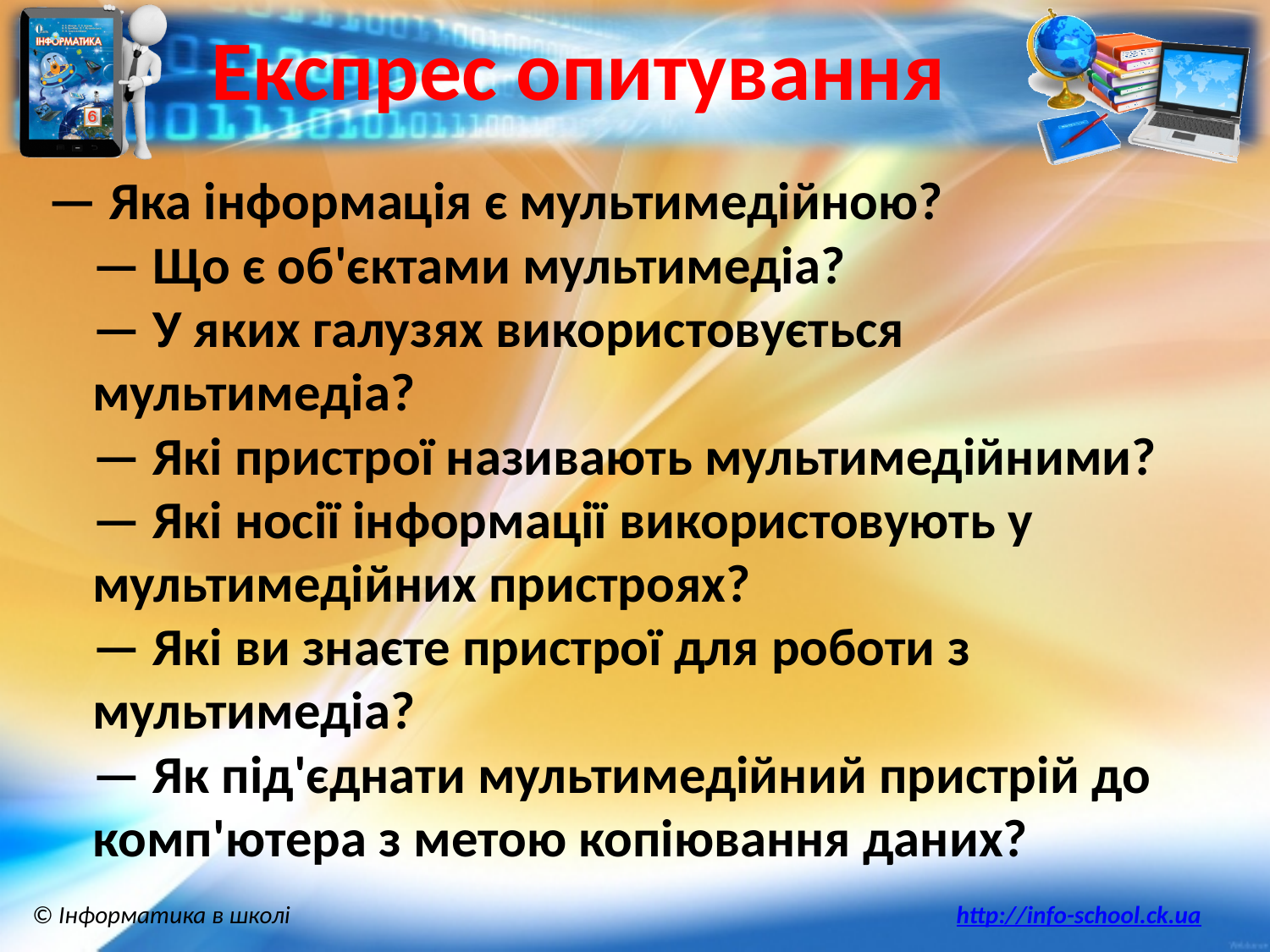

# Експрес опитування
— Яка інформація є мультимедійною?
— Що є об'єктами мультимедіа?
— У яких галузях використовується мультимедіа?
— Які пристрої називають мультимедійними?
— Які носії інформації використовують у мультимедійних пристроях?
— Які ви знаєте пристрої для роботи з мультимедіа?
— Як під'єднати мультимедійний пристрій до комп'ютера з метою копіювання даних?